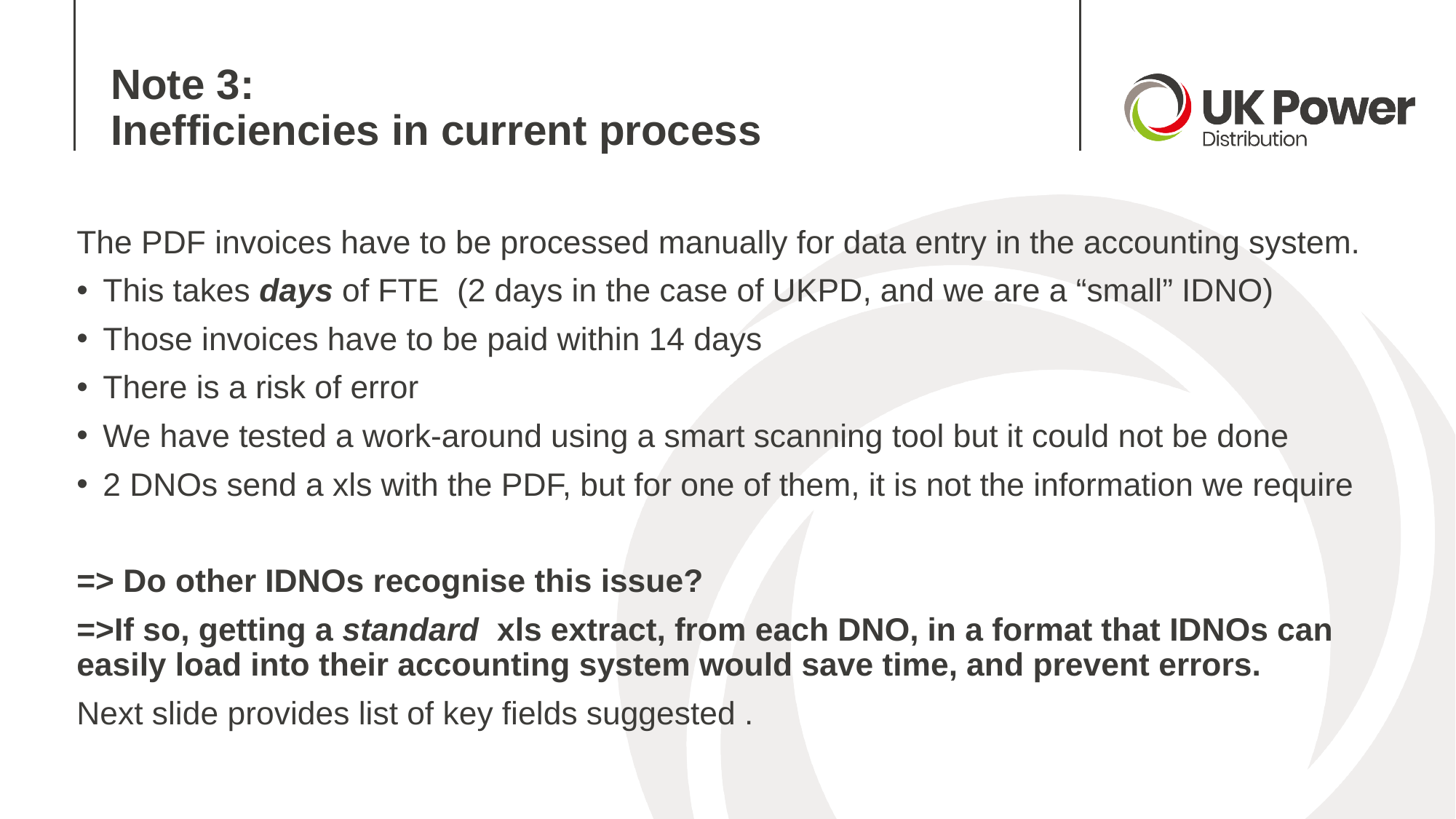

# Note 3: Inefficiencies in current process
The PDF invoices have to be processed manually for data entry in the accounting system.
This takes days of FTE  (2 days in the case of UKPD, and we are a “small” IDNO)
Those invoices have to be paid within 14 days
There is a risk of error
We have tested a work-around using a smart scanning tool but it could not be done
2 DNOs send a xls with the PDF, but for one of them, it is not the information we require

=> Do other IDNOs recognise this issue?
=>If so, getting a standard  xls extract, from each DNO, in a format that IDNOs can easily load into their accounting system would save time, and prevent errors.
Next slide provides list of key fields suggested .